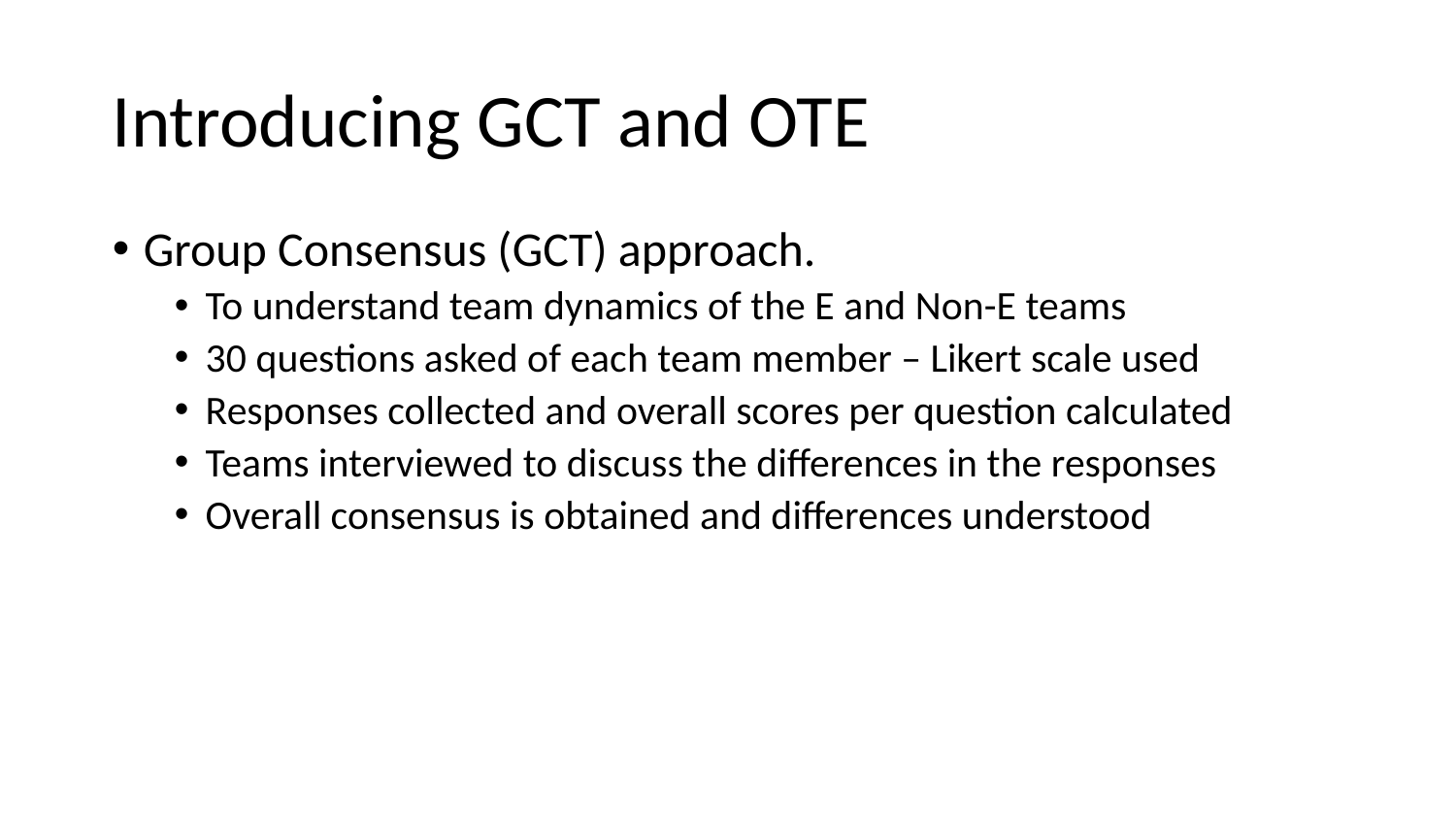

# Introducing GCT and OTE
Group Consensus (GCT) approach.
To understand team dynamics of the E and Non-E teams
30 questions asked of each team member – Likert scale used
Responses collected and overall scores per question calculated
Teams interviewed to discuss the differences in the responses
Overall consensus is obtained and differences understood